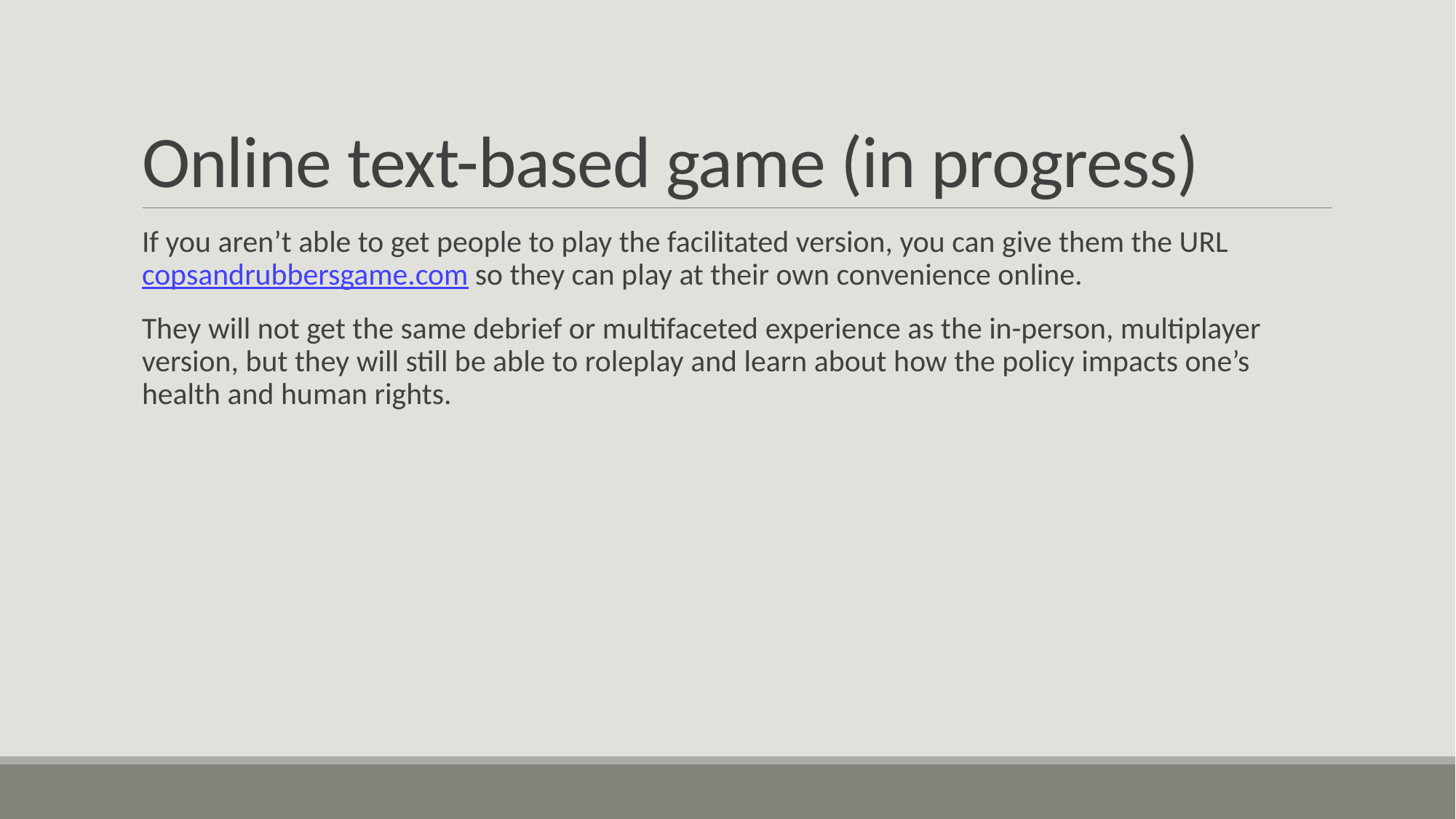

# Online text-based game (in progress)
If you aren’t able to get people to play the facilitated version, you can give them the URL copsandrubbersgame.com so they can play at their own convenience online.
They will not get the same debrief or multifaceted experience as the in-person, multiplayer version, but they will still be able to roleplay and learn about how the policy impacts one’s health and human rights.